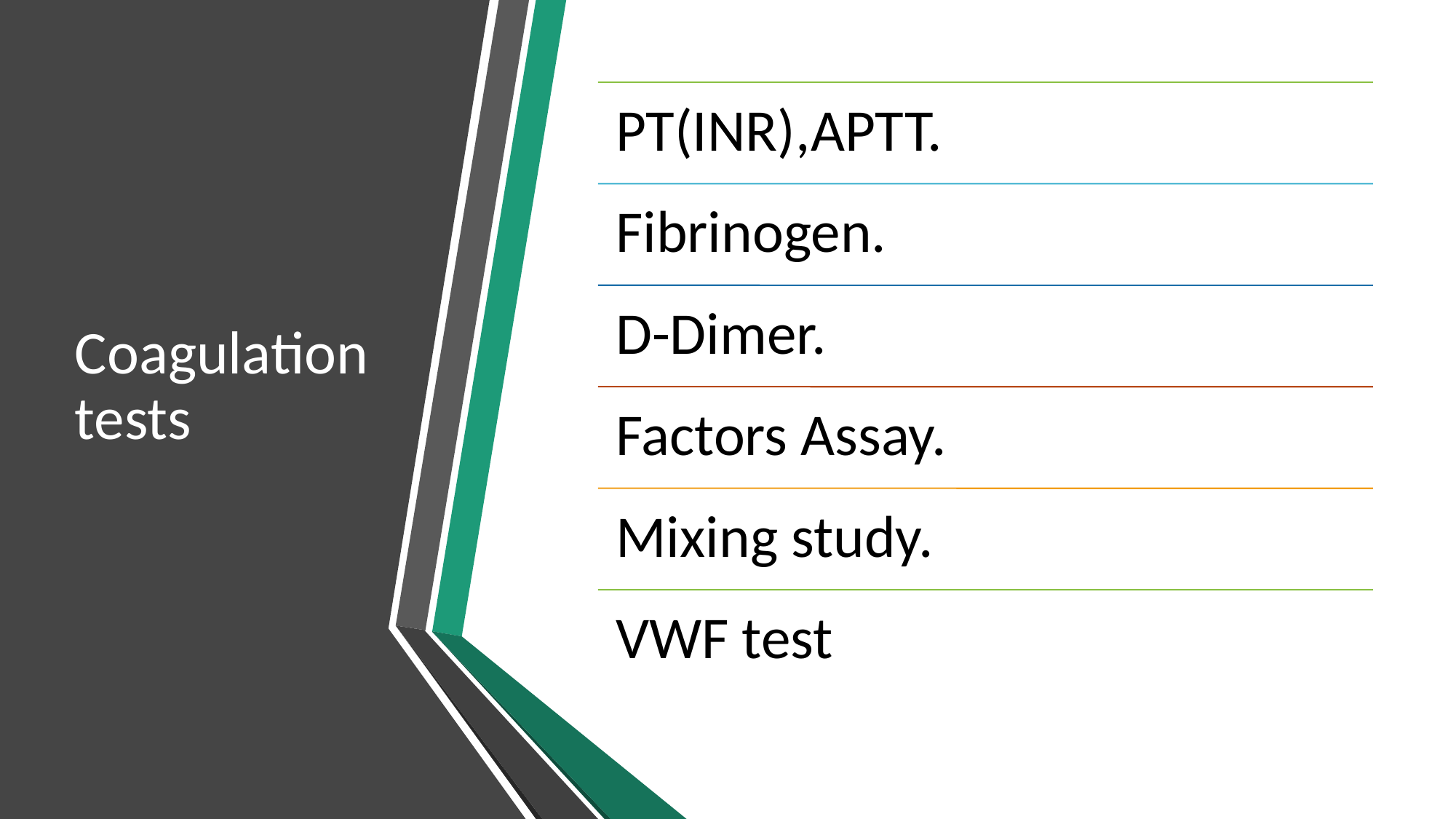

# Coagulation tests
PT(INR),APTT.
Fibrinogen.
D-Dimer.
Factors Assay.
Mixing study.
VWF test